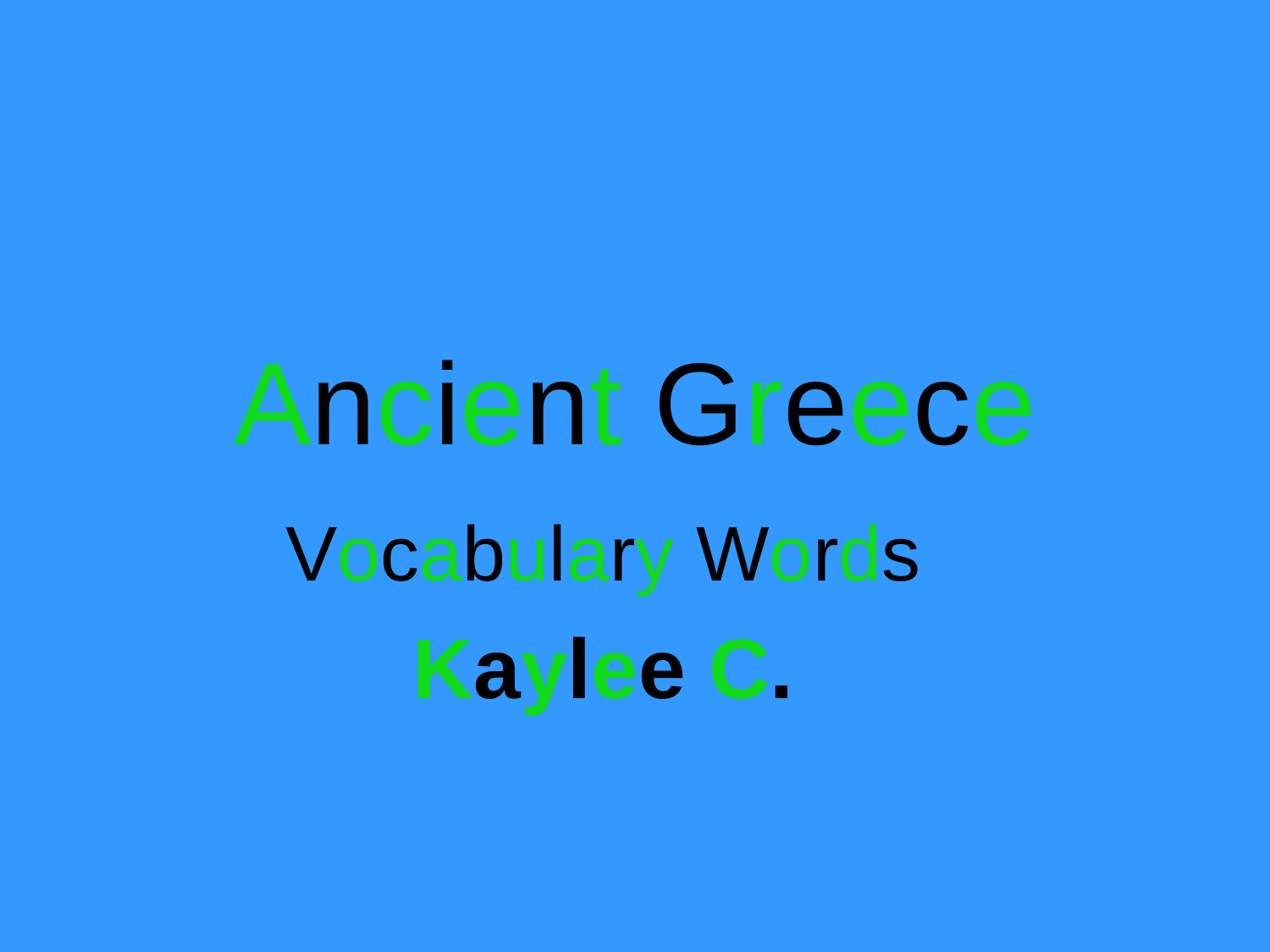

# Ancient Greece
Vocabulary Words
Kaylee C.